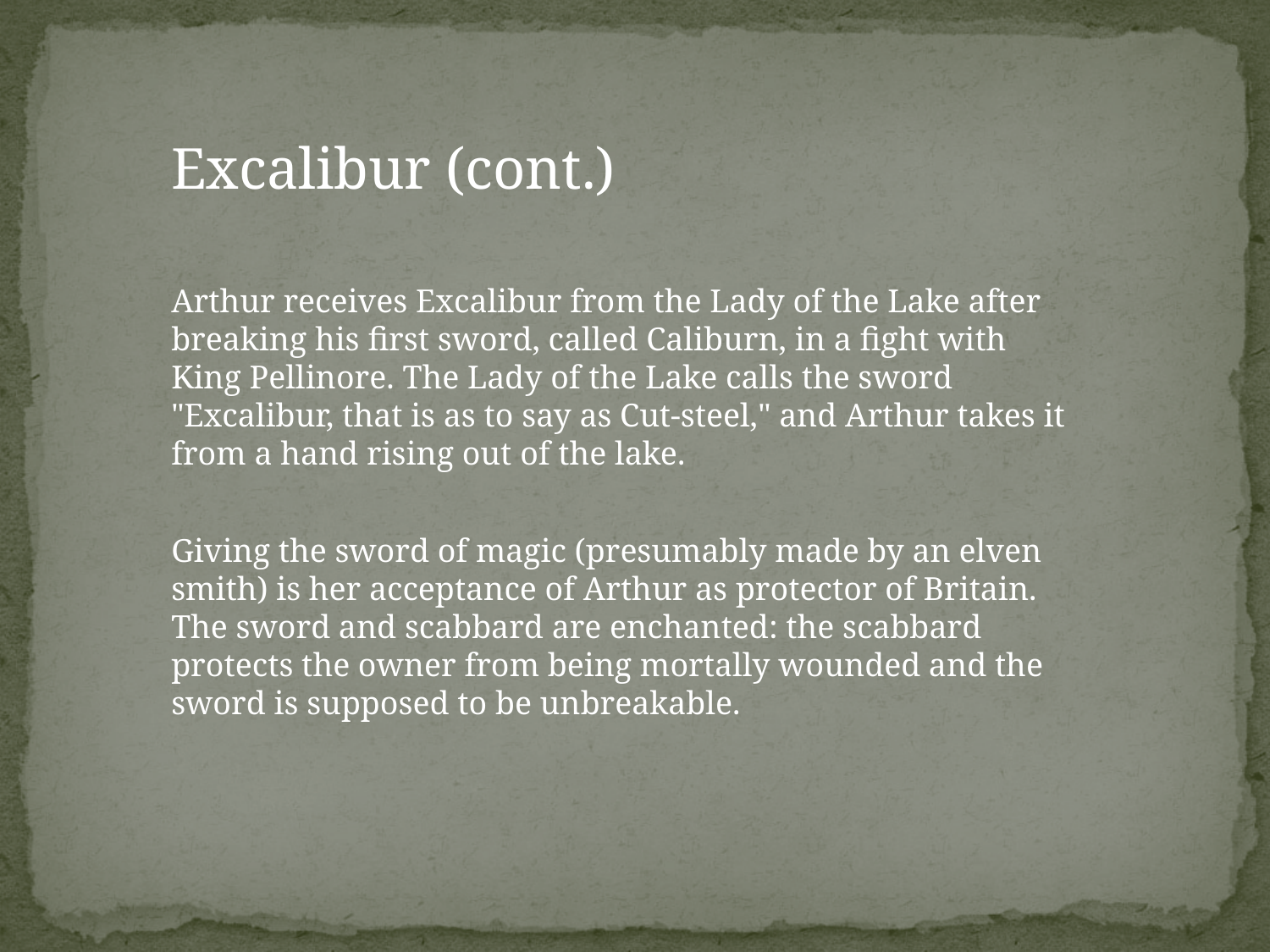

Excalibur (cont.)
Arthur receives Excalibur from the Lady of the Lake after breaking his first sword, called Caliburn, in a fight with King Pellinore. The Lady of the Lake calls the sword "Excalibur, that is as to say as Cut-steel," and Arthur takes it from a hand rising out of the lake.

Giving the sword of magic (presumably made by an elven smith) is her acceptance of Arthur as protector of Britain. The sword and scabbard are enchanted: the scabbard protects the owner from being mortally wounded and the sword is supposed to be unbreakable.